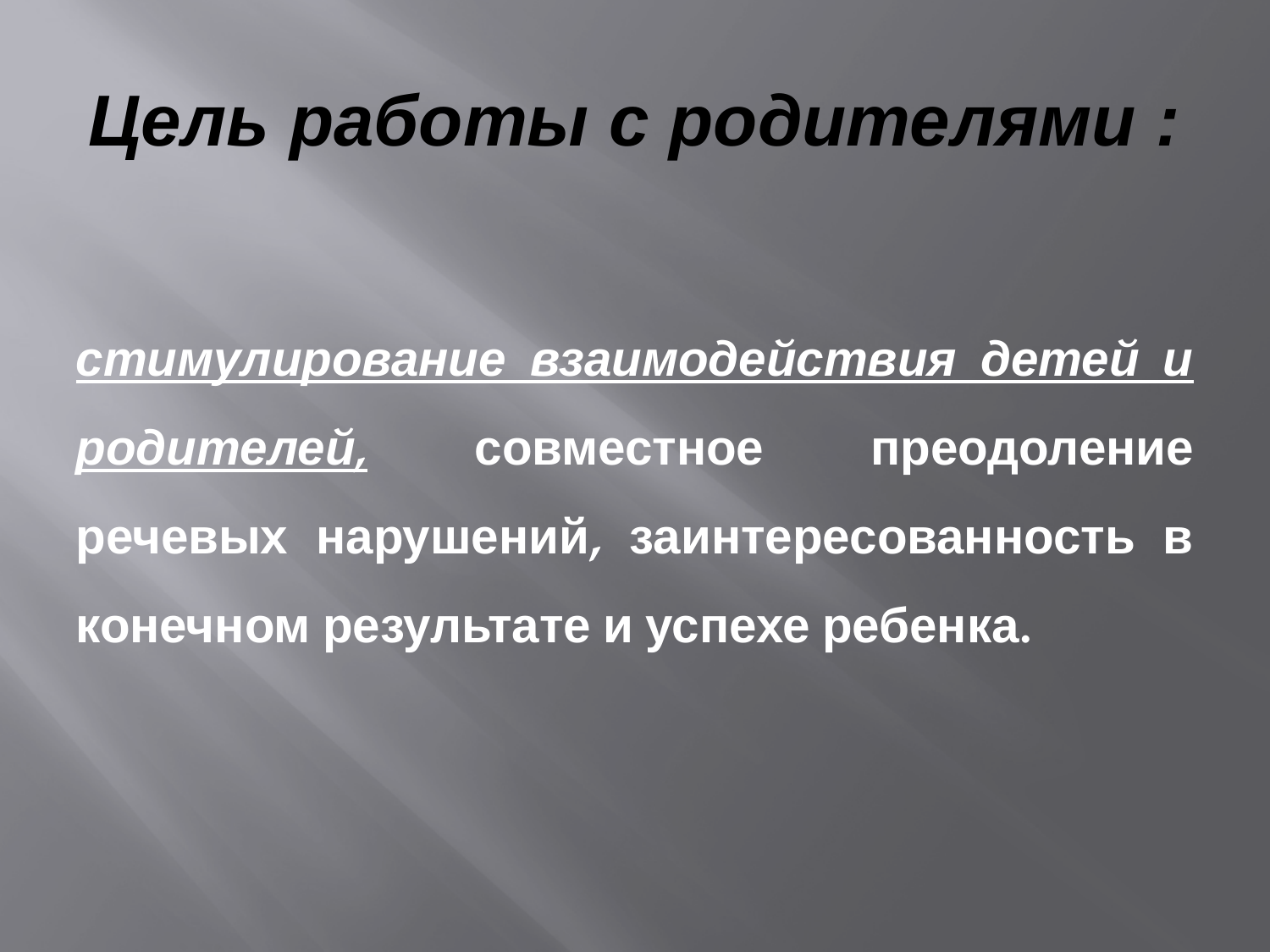

# Цель работы с родителями :

стимулирование взаимодействия детей и родителей, совместное преодоление речевых нарушений, заинтересованность в конечном результате и успехе ребенка.